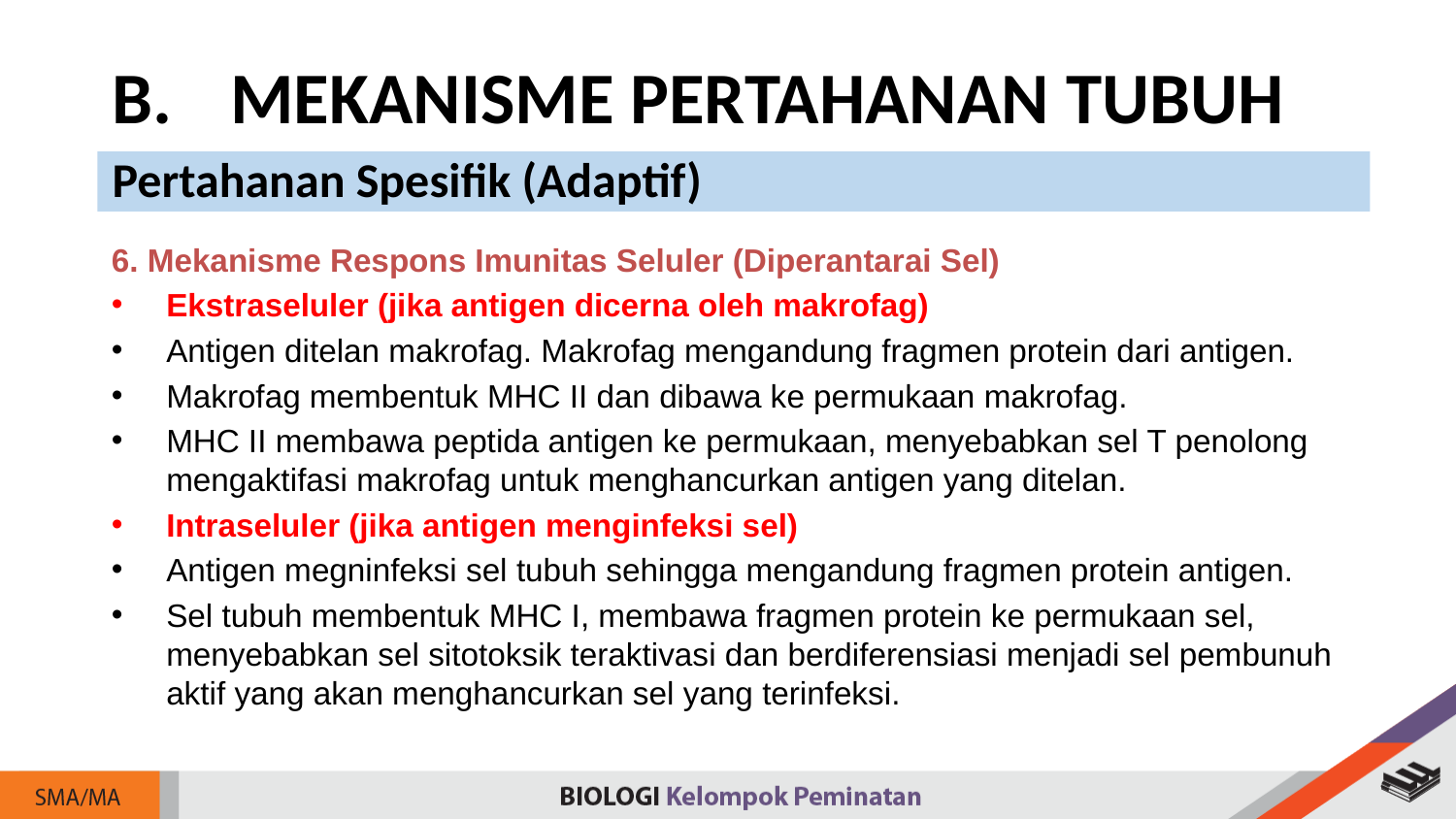

MEKANISME PERTAHANAN TUBUH
Pertahanan Spesifik (Adaptif)
6. Mekanisme Respons Imunitas Seluler (Diperantarai Sel)
Ekstraseluler (jika antigen dicerna oleh makrofag)
Antigen ditelan makrofag. Makrofag mengandung fragmen protein dari antigen.
Makrofag membentuk MHC II dan dibawa ke permukaan makrofag.
MHC II membawa peptida antigen ke permukaan, menyebabkan sel T penolong mengaktifasi makrofag untuk menghancurkan antigen yang ditelan.
Intraseluler (jika antigen menginfeksi sel)
Antigen megninfeksi sel tubuh sehingga mengandung fragmen protein antigen.
Sel tubuh membentuk MHC I, membawa fragmen protein ke permukaan sel, menyebabkan sel sitotoksik teraktivasi dan berdiferensiasi menjadi sel pembunuh aktif yang akan menghancurkan sel yang terinfeksi.